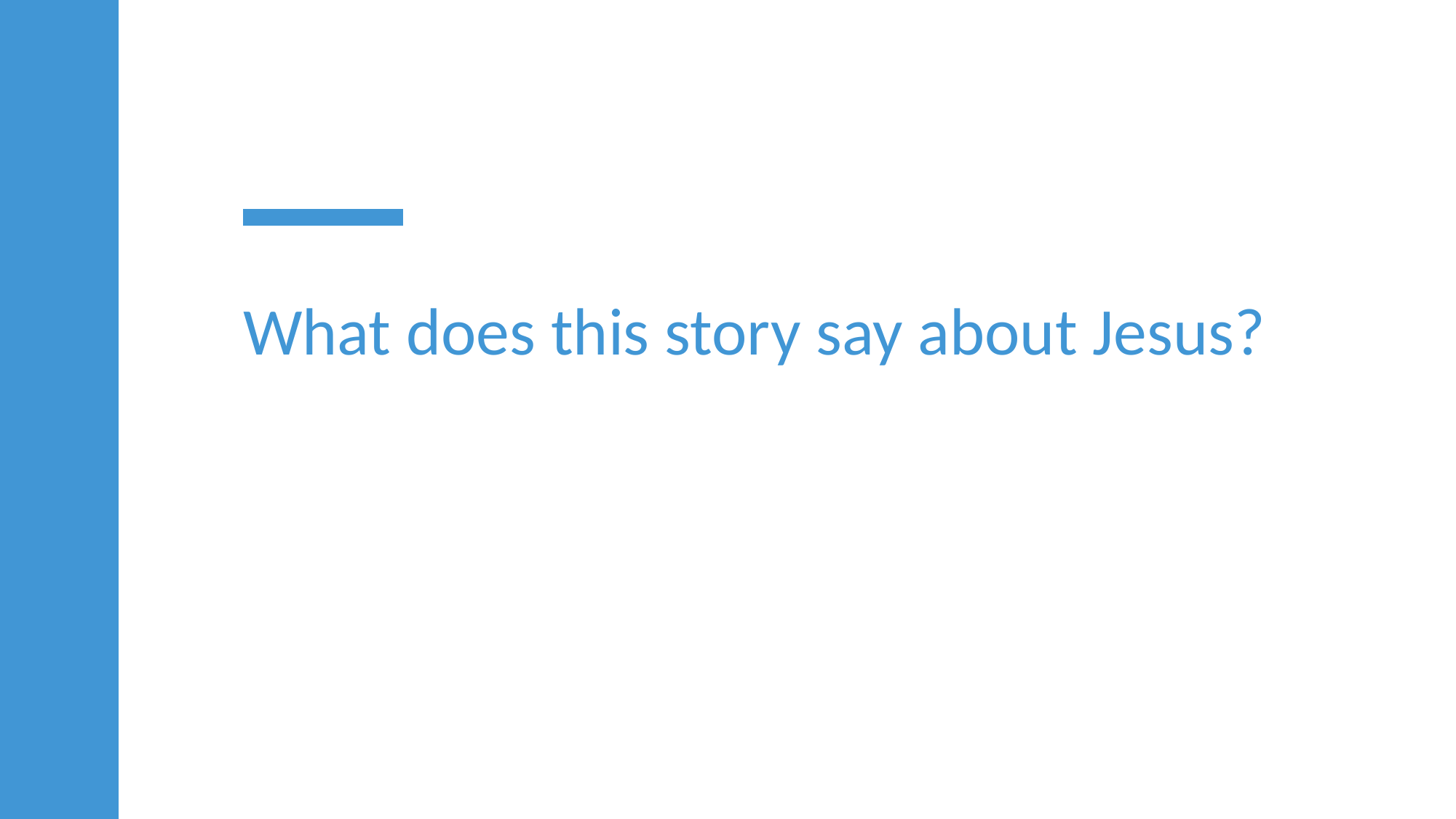

What does this story say about Jesus?